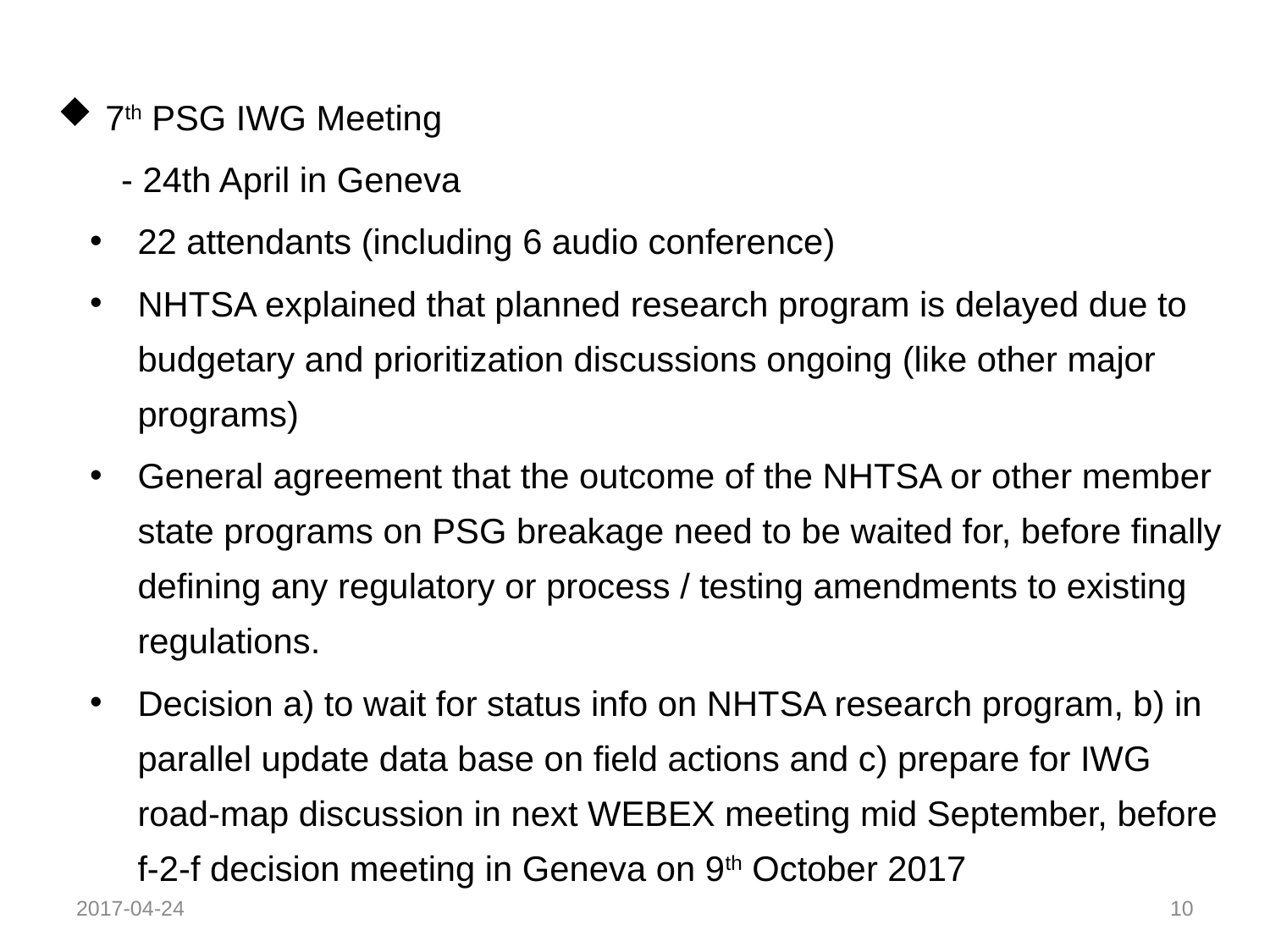

7th PSG IWG Meeting
- 24th April in Geneva
22 attendants (including 6 audio conference)
NHTSA explained that planned research program is delayed due to budgetary and prioritization discussions ongoing (like other major programs)
General agreement that the outcome of the NHTSA or other member state programs on PSG breakage need to be waited for, before finally defining any regulatory or process / testing amendments to existing regulations.
Decision a) to wait for status info on NHTSA research program, b) in parallel update data base on field actions and c) prepare for IWG road-map discussion in next WEBEX meeting mid September, before f-2-f decision meeting in Geneva on 9th October 2017
2017-04-24
10